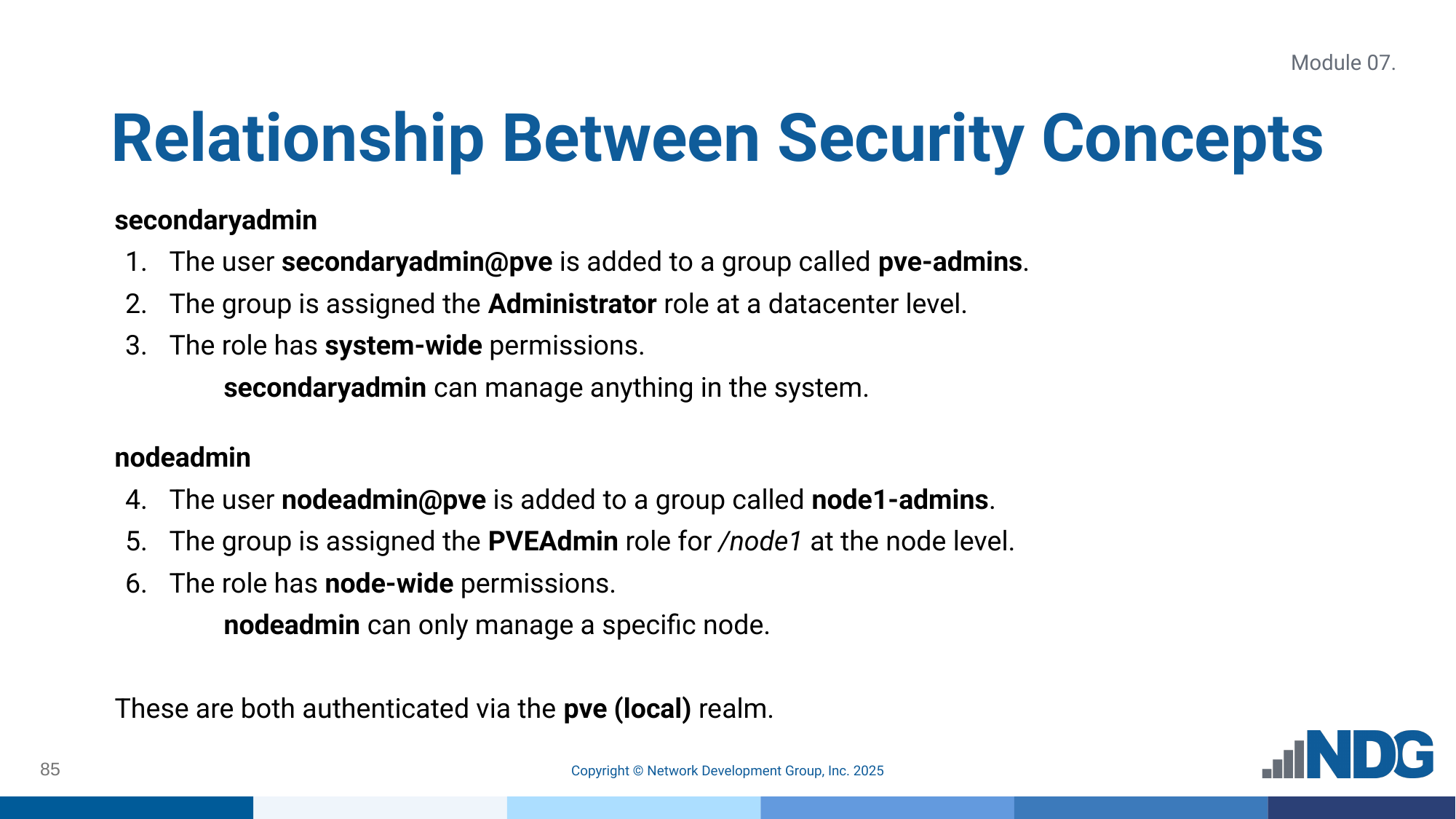

Module 07.
# Relationship Between Security Concepts
secondaryadmin
The user secondaryadmin@pve is added to a group called pve-admins.
The group is assigned the Administrator role at a datacenter level.
The role has system-wide permissions.
	secondaryadmin can manage anything in the system.

nodeadmin
The user nodeadmin@pve is added to a group called node1-admins.
The group is assigned the PVEAdmin role for /node1 at the node level.
The role has node-wide permissions.
	nodeadmin can only manage a specific node.

These are both authenticated via the pve (local) realm.